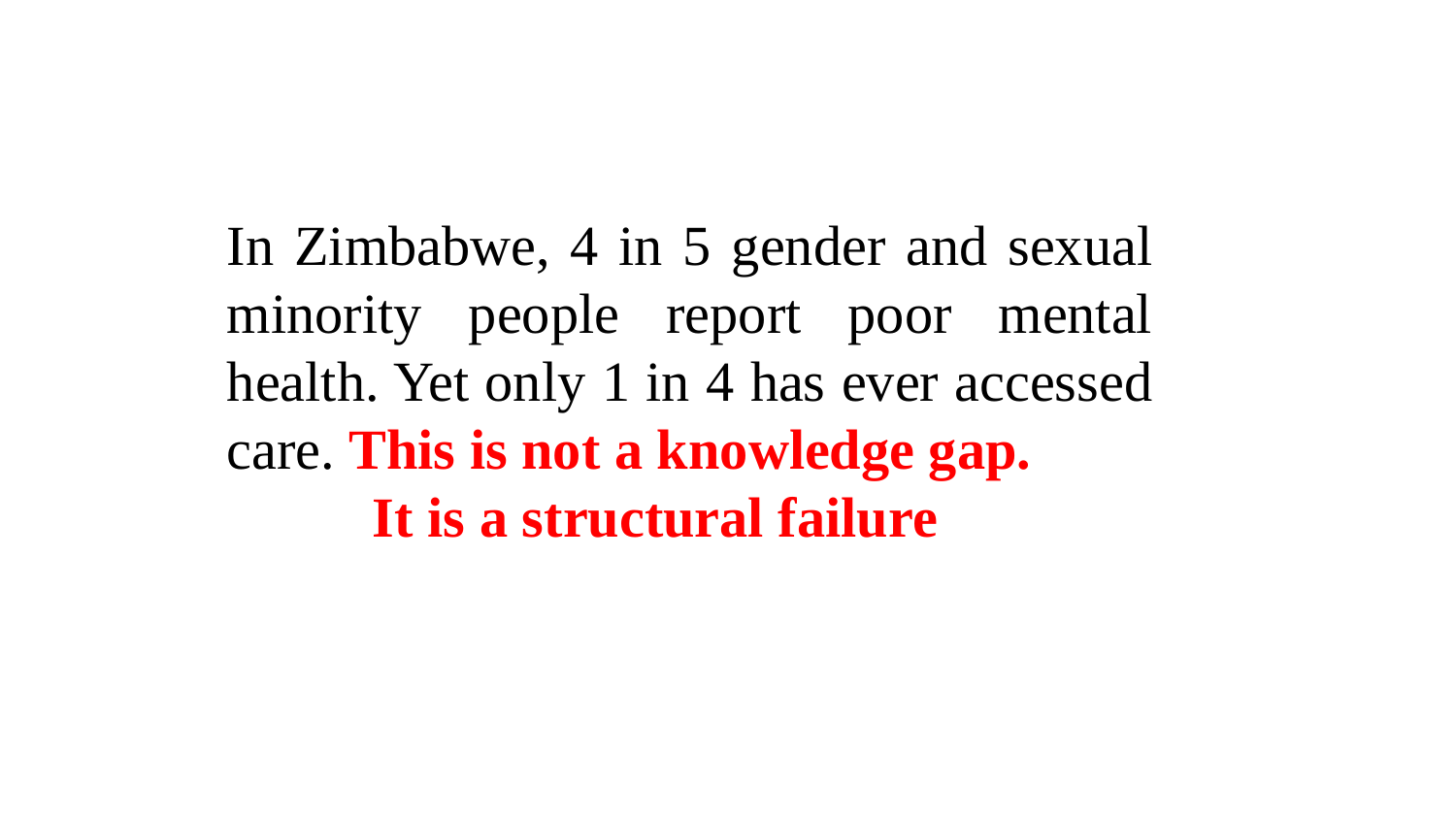

In Zimbabwe, 4 in 5 gender and sexual minority people report poor mental health. Yet only 1 in 4 has ever accessed care. This is not a knowledge gap.
It is a structural failure